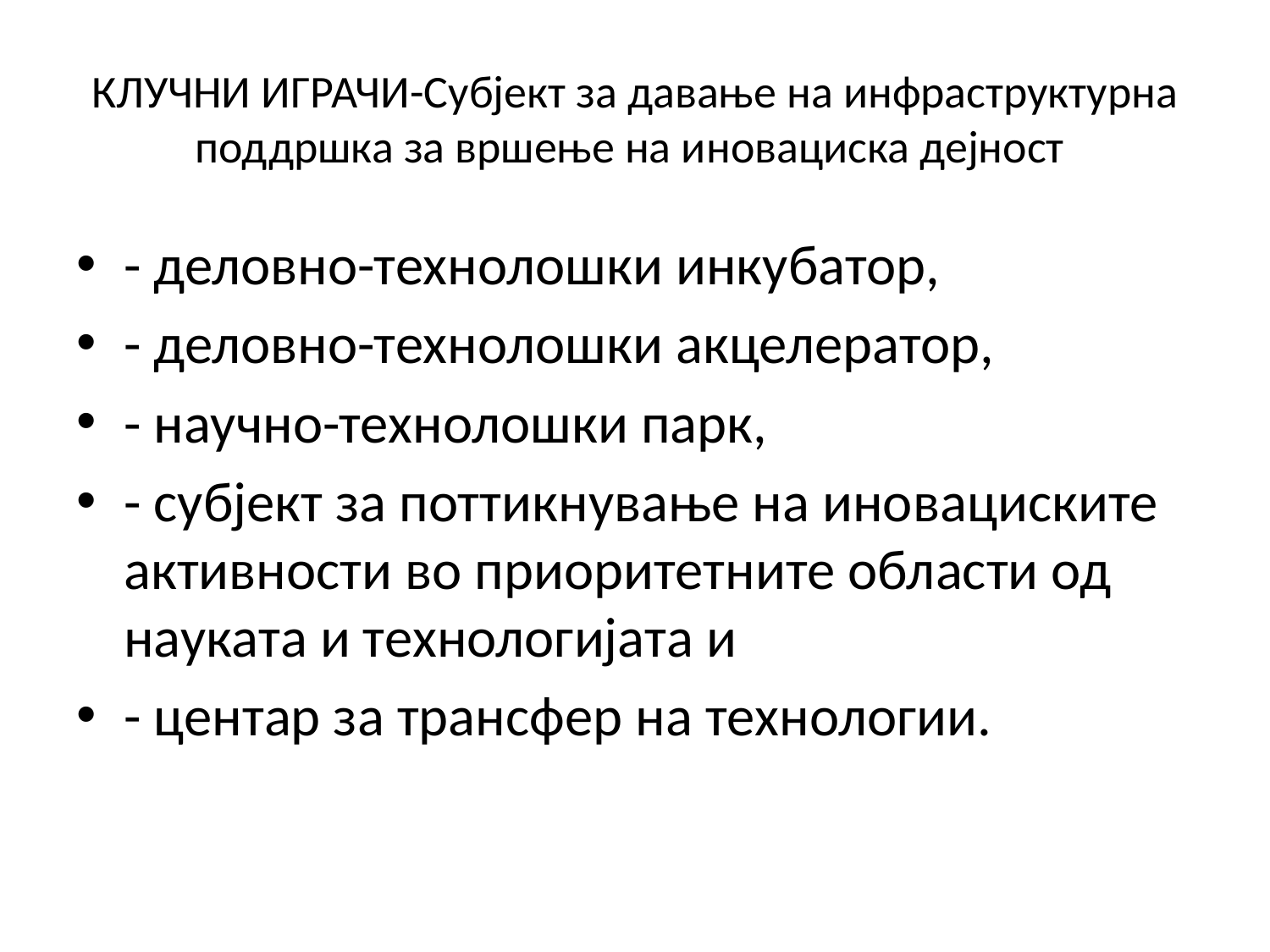

# КЛУЧНИ ИГРАЧИ-Субјект за давање на инфраструктурна поддршка за вршење на иновациска дејност
- деловно-технолошки инкубатор,
- деловно-технолошки акцелератор,
- научно-технолошки парк,
- субјект за поттикнување на иновациските активности во приоритетните области од науката и технологијата и
- центар за трансфер на технологии.